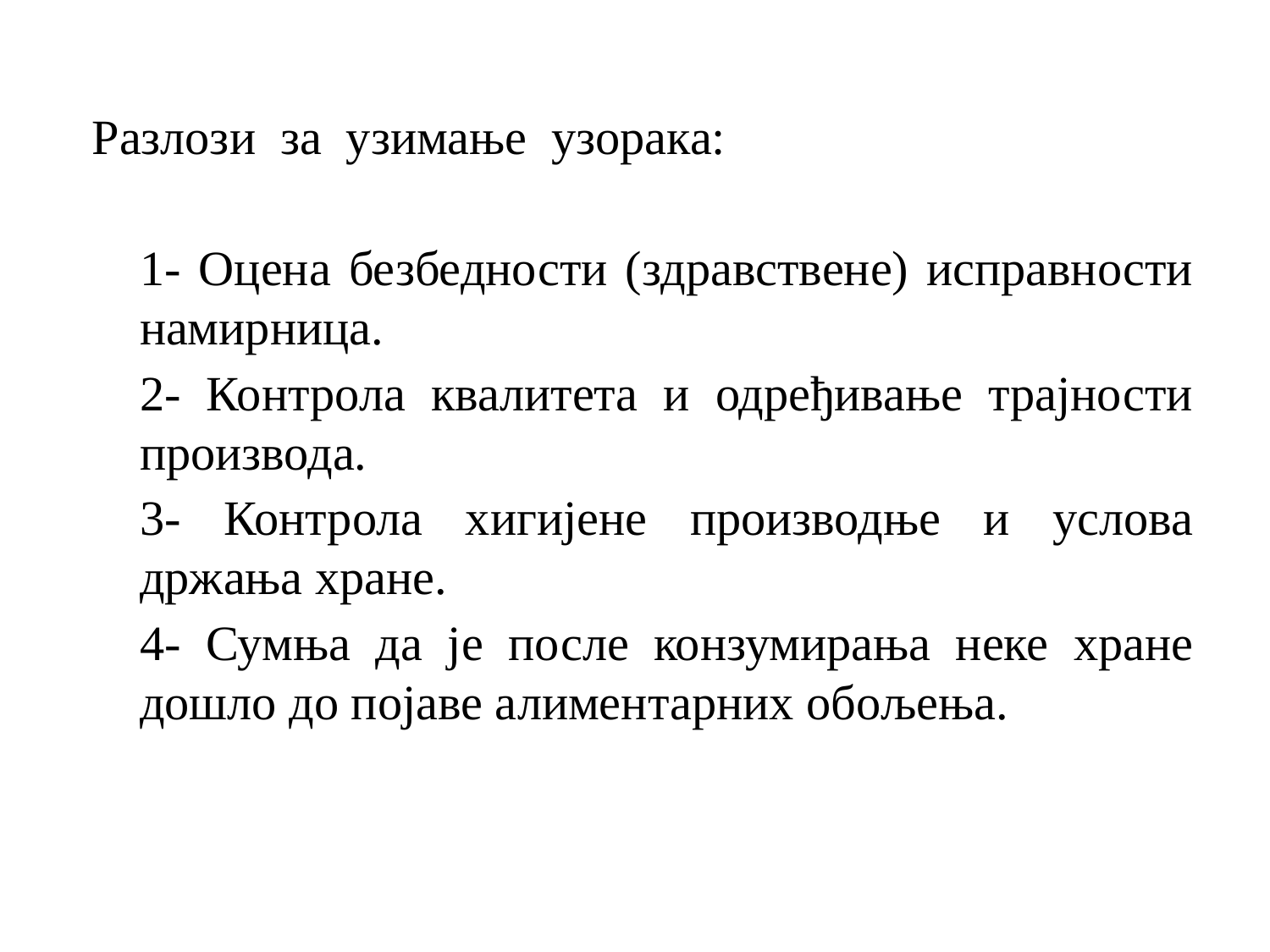

Разлози  за  узимање  узорака:

	1- Оцена безбедности (здравствене) исправности намирница.
	2- Контрола квалитета и одређивање трајности производа.
	3- Контрола хигијене производње и услова држања хране.
	4- Сумња да је после конзумирања неке хране дошло до појаве алиментарних обољења.